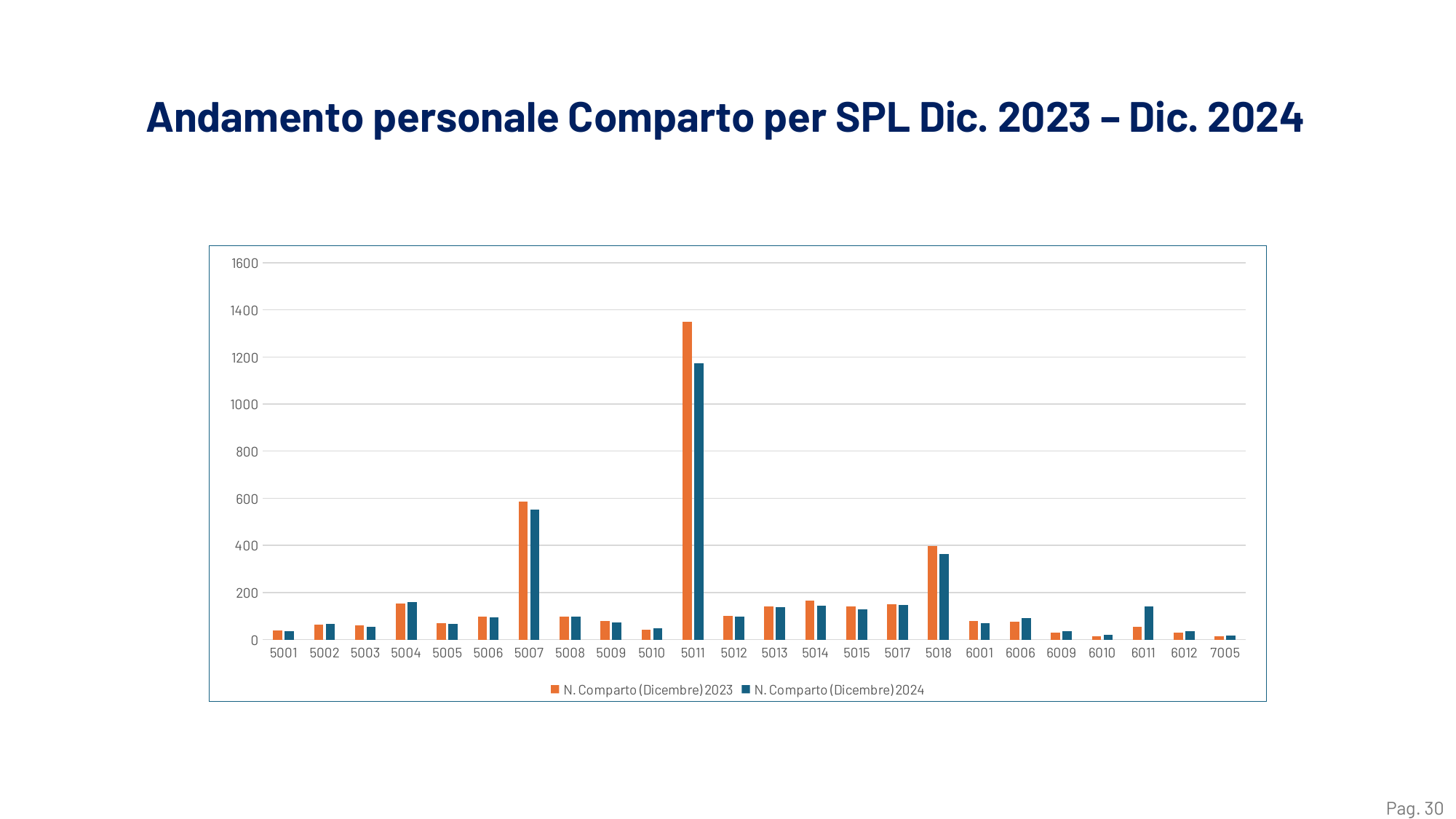

Andamento personale Comparto per SPL Dic. 2023 – Dic. 2024

### Chart

| Category | N. Comparto (Dicembre) 2023 | N. Comparto (Dicembre) 2024 |
|---|---|---|
| 5001 | 39.0 | 35.0 |
| 5002 | 64.0 | 65.0 |
| 5003 | 60.0 | 55.0 |
| 5004 | 154.0 | 160.0 |
| 5005 | 71.0 | 67.0 |
| 5006 | 96.0 | 94.0 |
| 5007 | 586.0 | 553.0 |
| 5008 | 97.0 | 96.0 |
| 5009 | 78.0 | 72.0 |
| 5010 | 43.0 | 47.0 |
| 5011 | 1349.0 | 1174.0 |
| 5012 | 101.0 | 98.0 |
| 5013 | 142.0 | 136.0 |
| 5014 | 165.0 | 144.0 |
| 5015 | 140.0 | 127.0 |
| 5017 | 151.0 | 148.0 |
| 5018 | 398.0 | 364.0 |
| 6001 | 79.0 | 68.0 |
| 6006 | 75.0 | 91.0 |
| 6009 | 30.0 | 34.0 |
| 6010 | 13.0 | 20.0 |
| 6011 | 54.0 | 142.0 |
| 6012 | 30.0 | 37.0 |
| 7005 | 13.0 | 17.0 |
Pag. 30